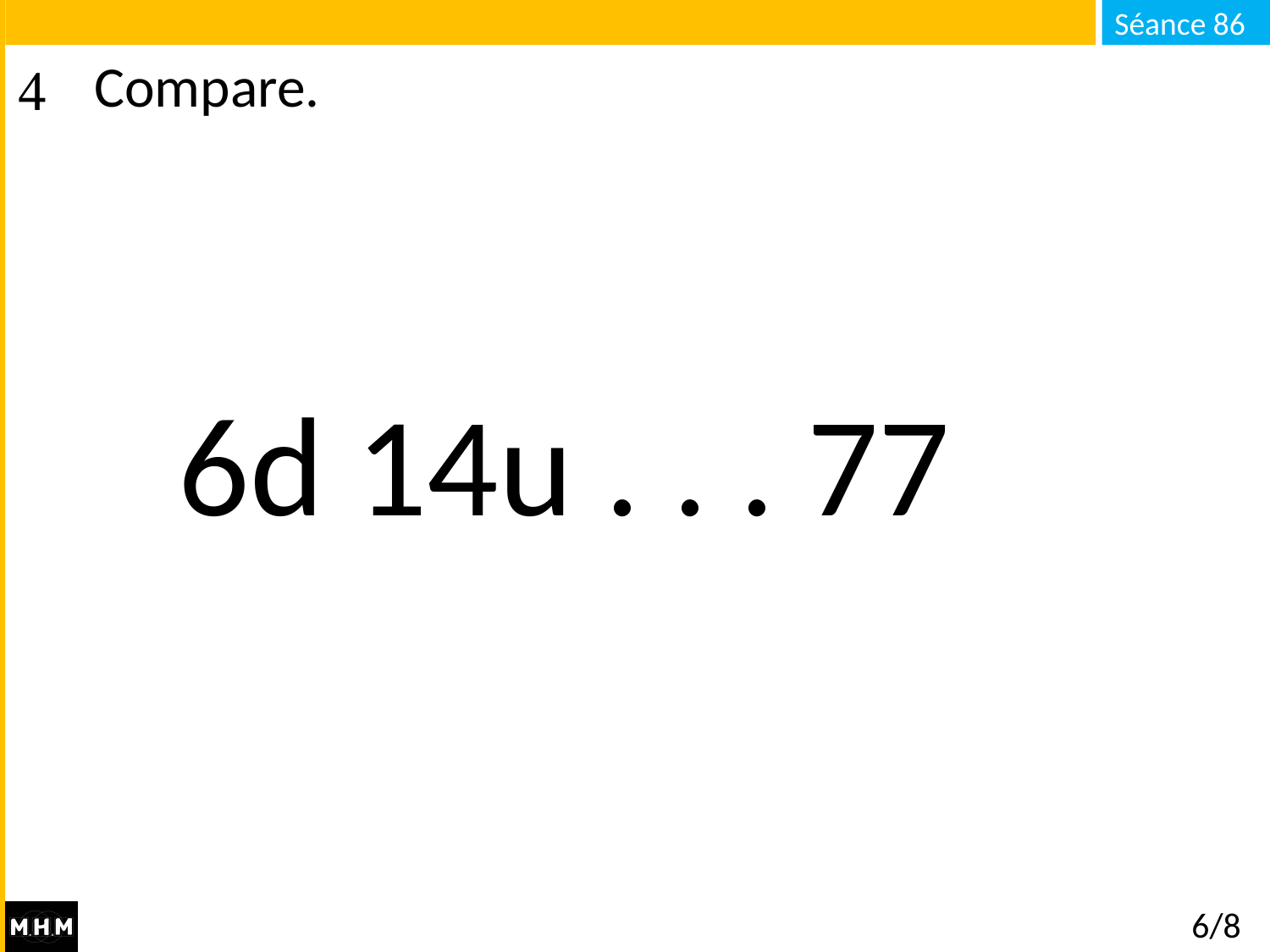

# Compare.
6d 14u . . . 77
6/8